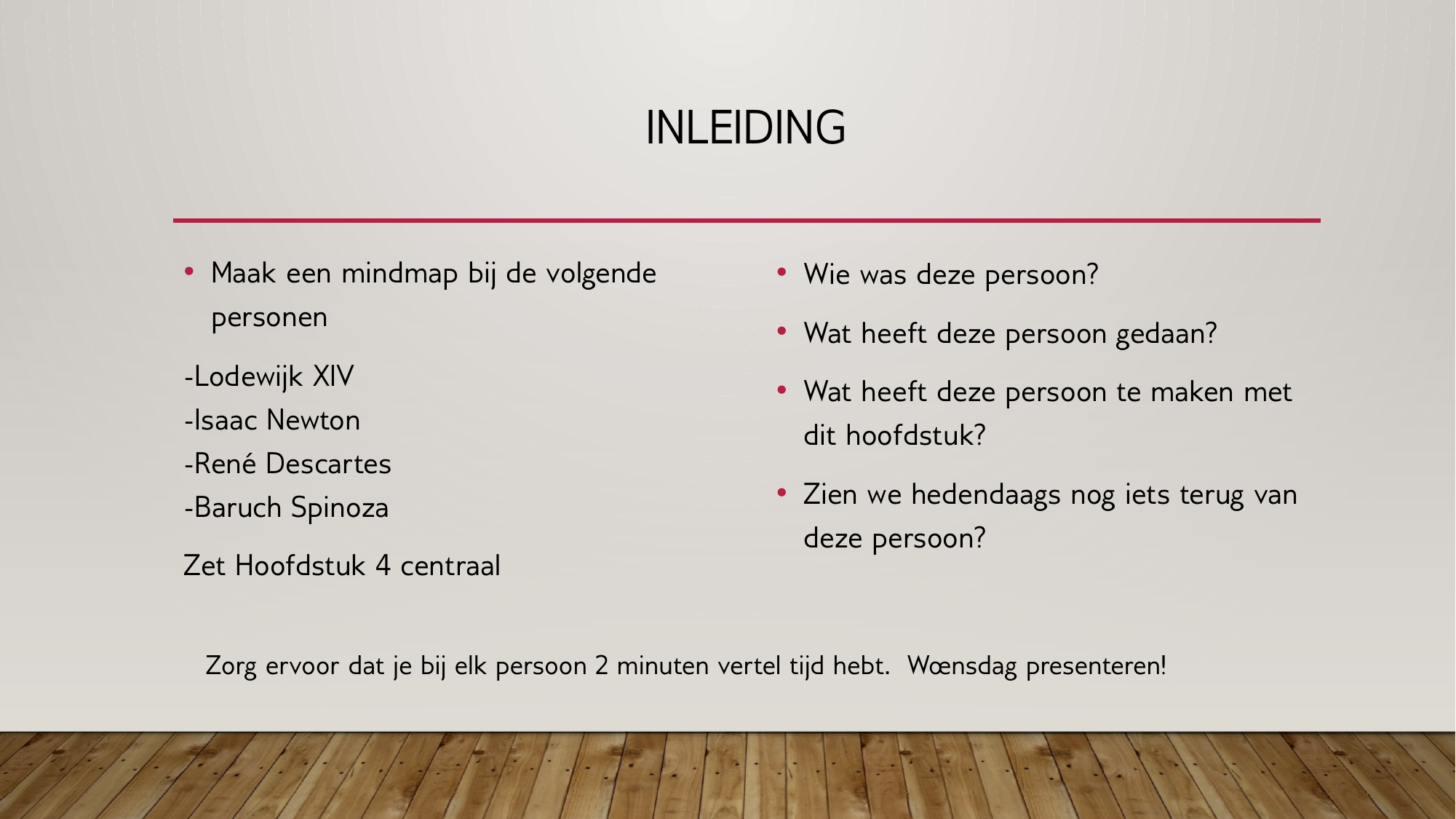

# Inleiding
Maak een mindmap bij de volgende personen
-Lodewijk XIV
-Isaac Newton
-René Descartes
-Baruch Spinoza
Zet Hoofdstuk 4 centraal
Wie was deze persoon?
Wat heeft deze persoon gedaan?
Wat heeft deze persoon te maken met dit hoofdstuk?
Zien we hedendaags nog iets terug van deze persoon?

Zorg ervoor dat je bij elk persoon 2 minuten vertel tijd hebt.  Woensdag presenteren!